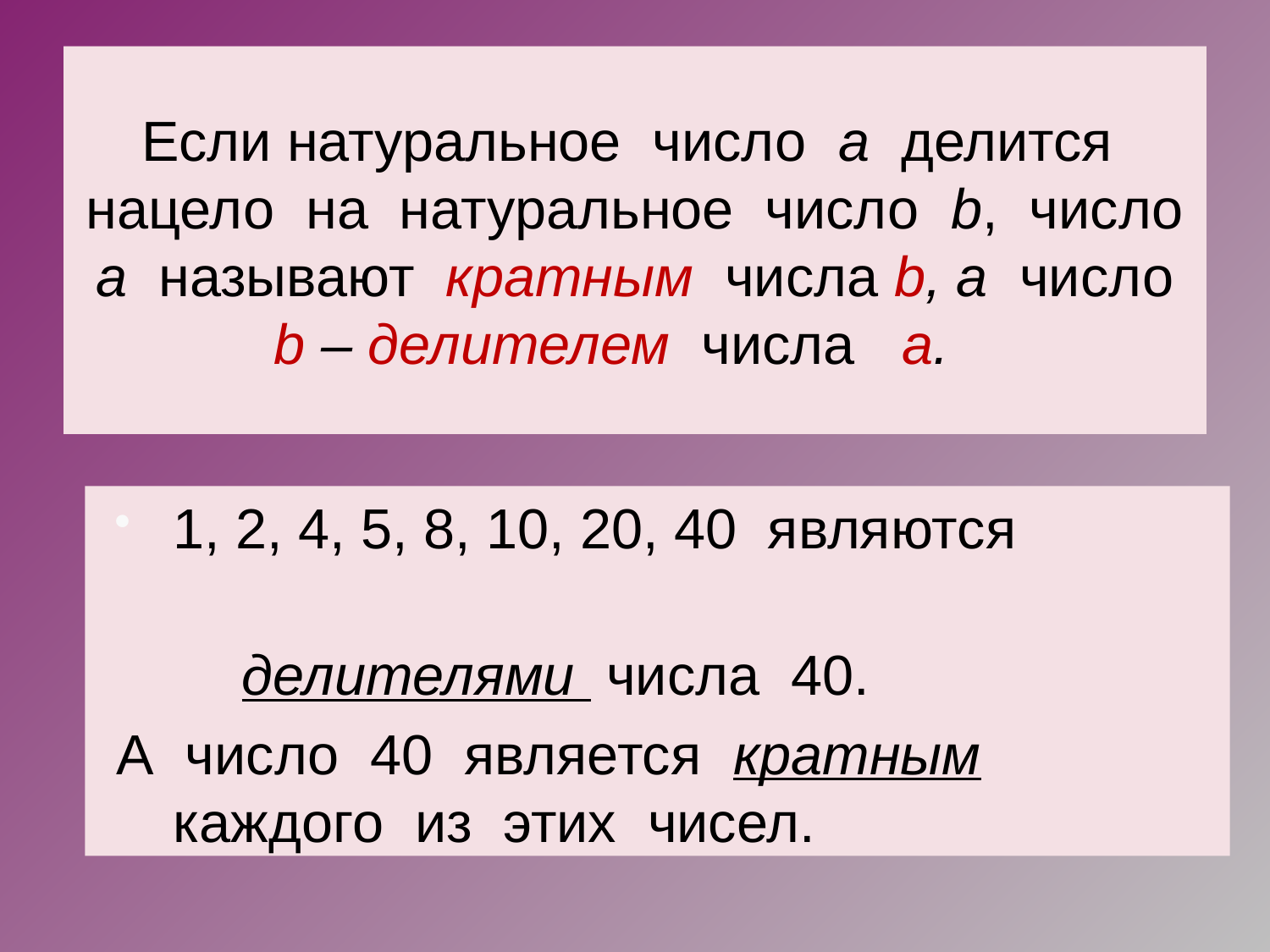

Если натуральное  число  a  делится  нацело  на  натуральное  число  b,  число a  называют  кратным  числа b, а  число b – делителем  числа   a.
1, 2, 4, 5, 8, 10, 20, 40  являются
        делителями  числа  40.
А  число  40  является  кратным  каждого  из  этих  чисел.